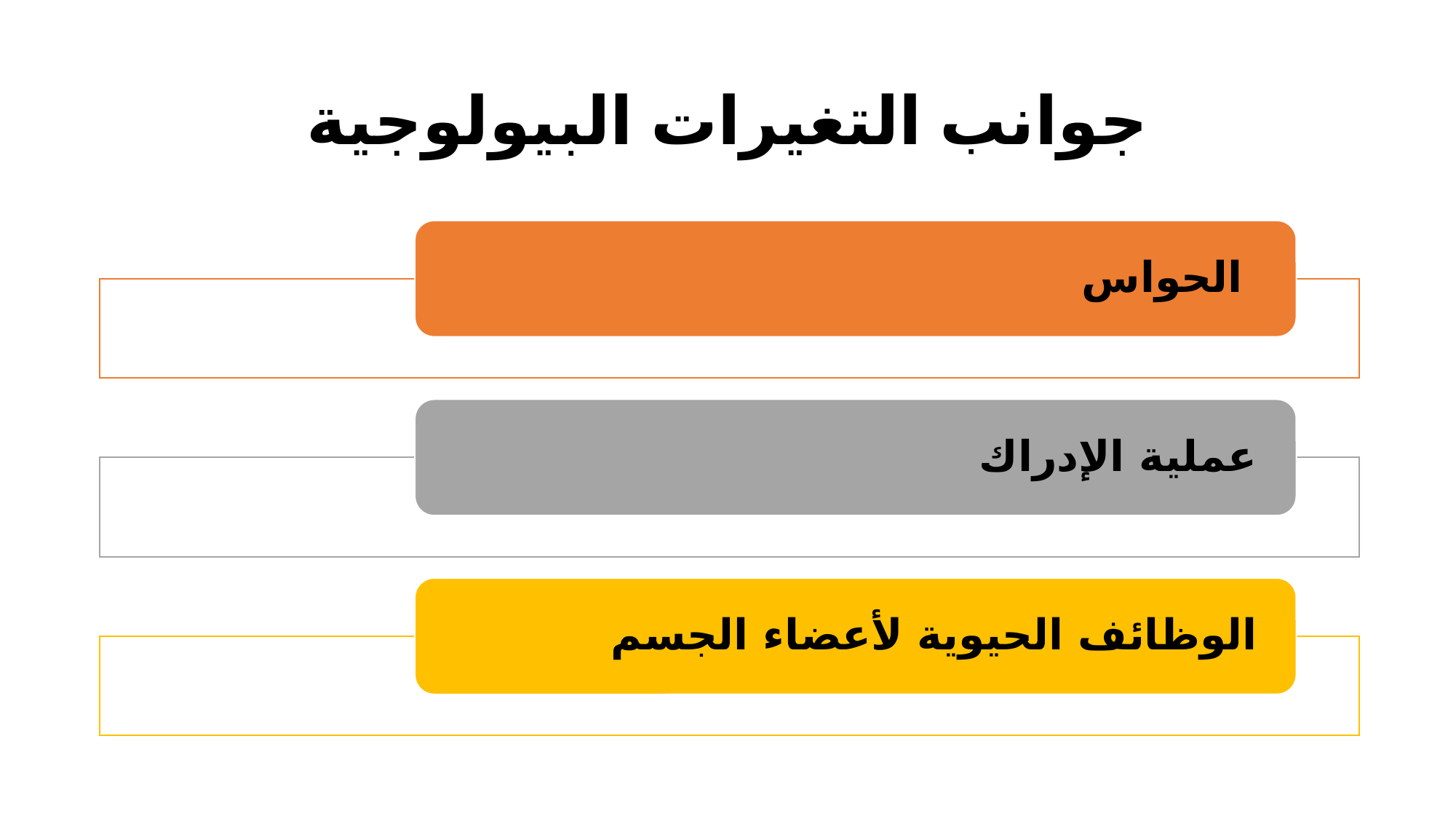

# جوانب التغيرات البيولوجية
 الحواس
عملية الإدراك
الوظائف الحيوية لأعضاء الجسم